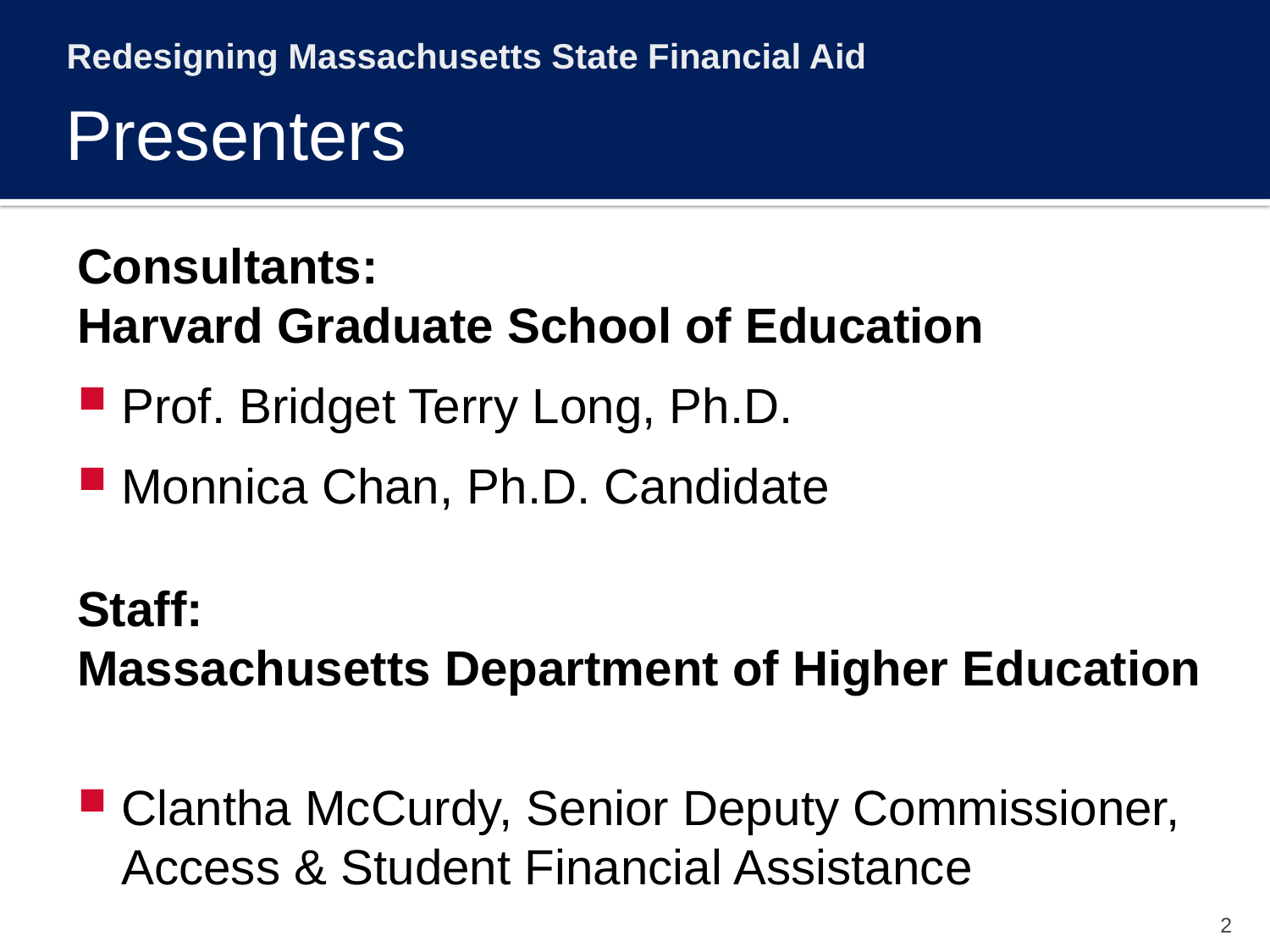

Redesigning Massachusetts State Financial Aid
# Presenters
Consultants:
Harvard Graduate School of Education
Prof. Bridget Terry Long, Ph.D.
Monnica Chan, Ph.D. Candidate

Staff:
Massachusetts Department of Higher Education
Clantha McCurdy, Senior Deputy Commissioner, Access & Student Financial Assistance